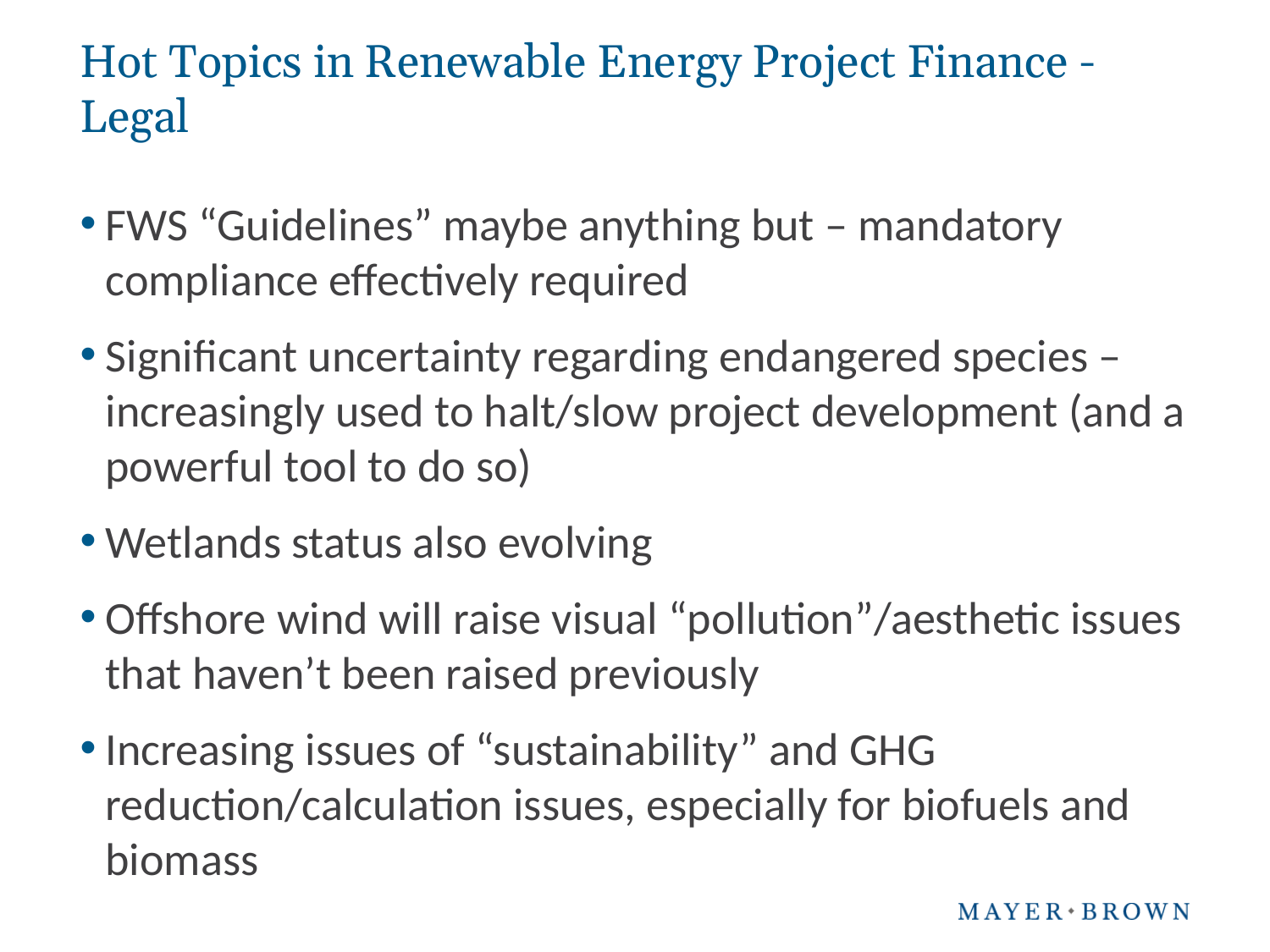

# Hot Topics in Renewable Energy Project Finance - Legal
FWS “Guidelines” maybe anything but – mandatory compliance effectively required
Significant uncertainty regarding endangered species – increasingly used to halt/slow project development (and a powerful tool to do so)
Wetlands status also evolving
Offshore wind will raise visual “pollution”/aesthetic issues that haven’t been raised previously
Increasing issues of “sustainability” and GHG reduction/calculation issues, especially for biofuels and biomass